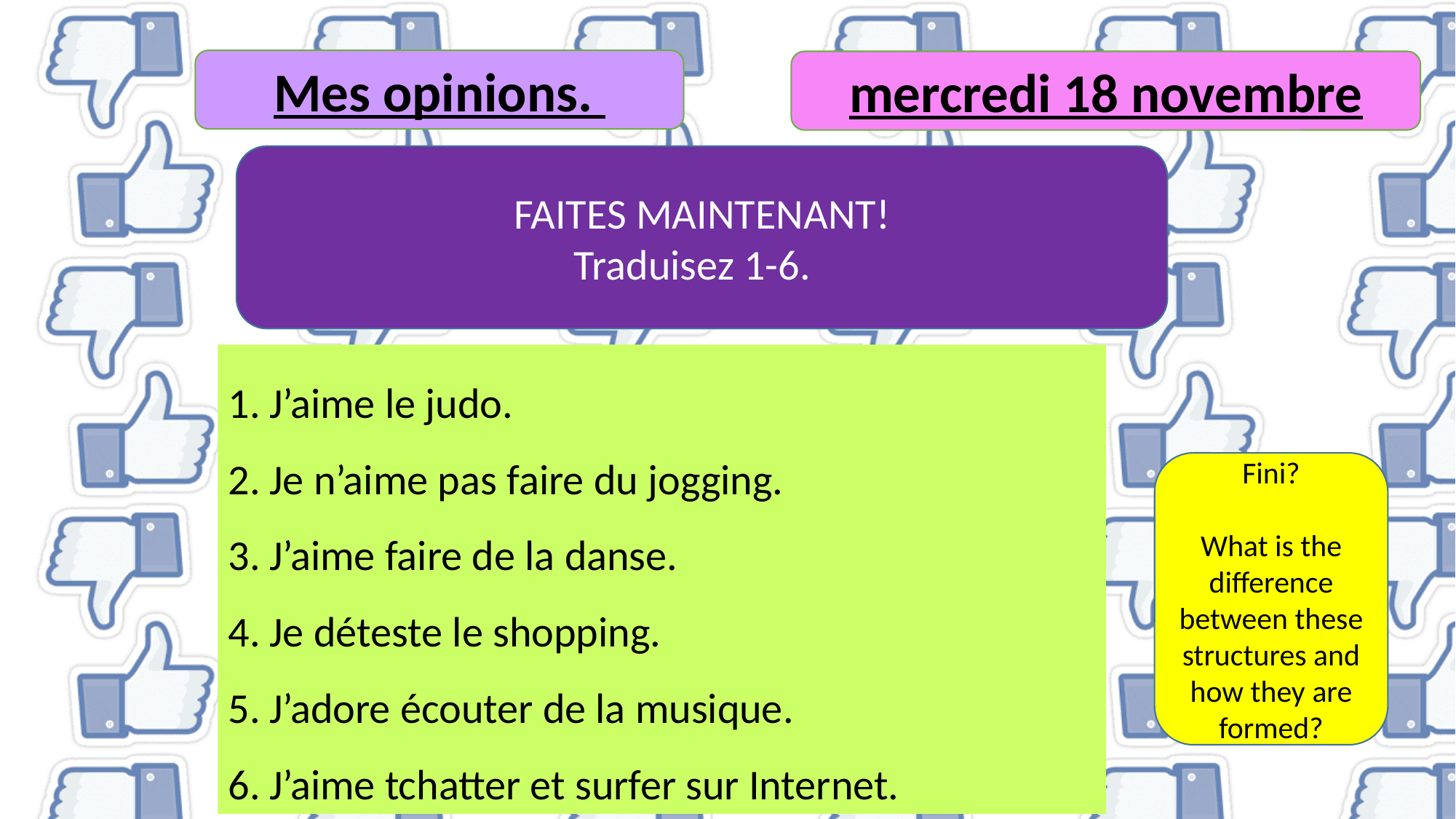

#
Mes opinions.
mercredi 18 novembre
FAITES MAINTENANT!
Traduisez 1-6.
J’aime le judo.
Je n’aime pas faire du jogging.
J’aime faire de la danse.
Je déteste le shopping.
J’adore écouter de la musique.
J’aime tchatter et surfer sur Internet.
Fini?

What is the difference between these structures and how they are formed?